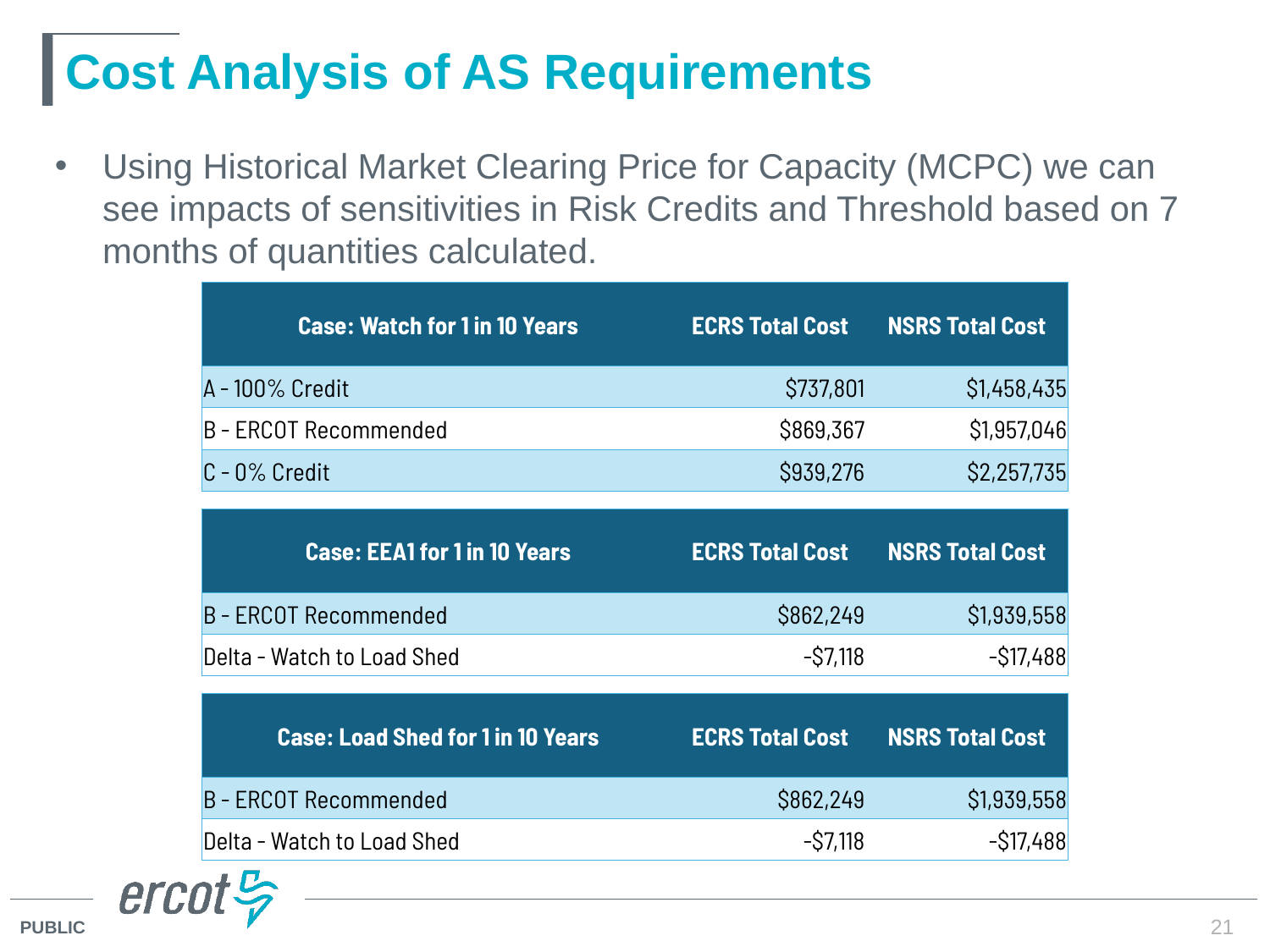

# Cost Analysis of AS Requirements
Using Historical Market Clearing Price for Capacity (MCPC) we can see impacts of sensitivities in Risk Credits and Threshold based on 7 months of quantities calculated.
| Case: Watch for 1 in 10 Years | ECRS Total Cost | NSRS Total Cost |
| --- | --- | --- |
| A - 100% Credit | $737,801 | $1,458,435 |
| B - ERCOT Recommended | $869,367 | $1,957,046 |
| C - 0% Credit | $939,276 | $2,257,735 |
| Case: EEA1 for 1 in 10 Years | ECRS Total Cost | NSRS Total Cost |
| --- | --- | --- |
| B - ERCOT Recommended | $862,249 | $1,939,558 |
| Delta - Watch to Load Shed | -$7,118 | -$17,488 |
| Case: Load Shed for 1 in 10 Years | ECRS Total Cost | NSRS Total Cost |
| --- | --- | --- |
| B - ERCOT Recommended | $862,249 | $1,939,558 |
| Delta - Watch to Load Shed | -$7,118 | -$17,488 |
21